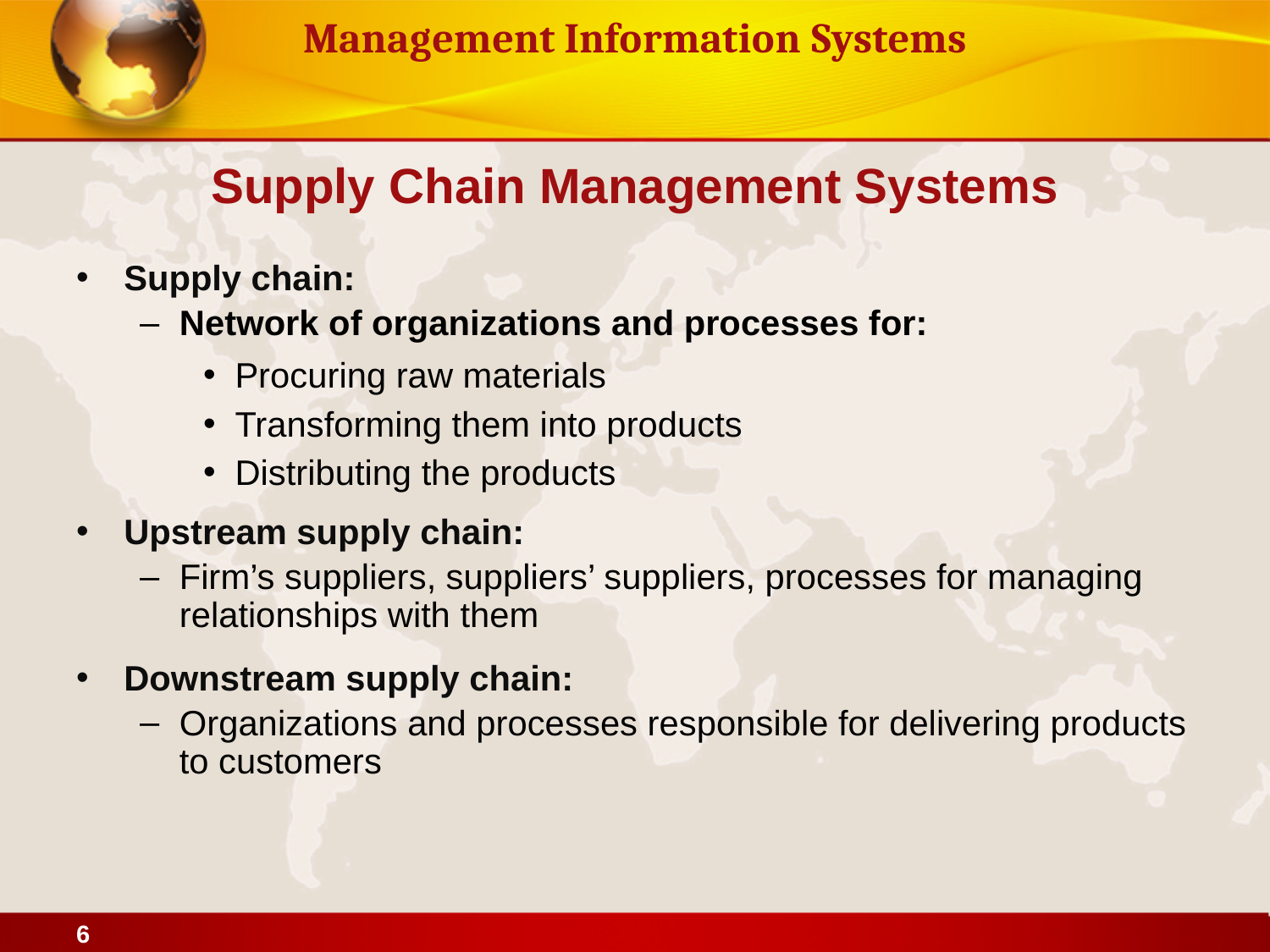

Supply Chain Management Systems
Supply chain:
Network of organizations and processes for:
Procuring raw materials
Transforming them into products
Distributing the products
Upstream supply chain:
Firm’s suppliers, suppliers’ suppliers, processes for managing relationships with them
Downstream supply chain:
Organizations and processes responsible for delivering products to customers

6